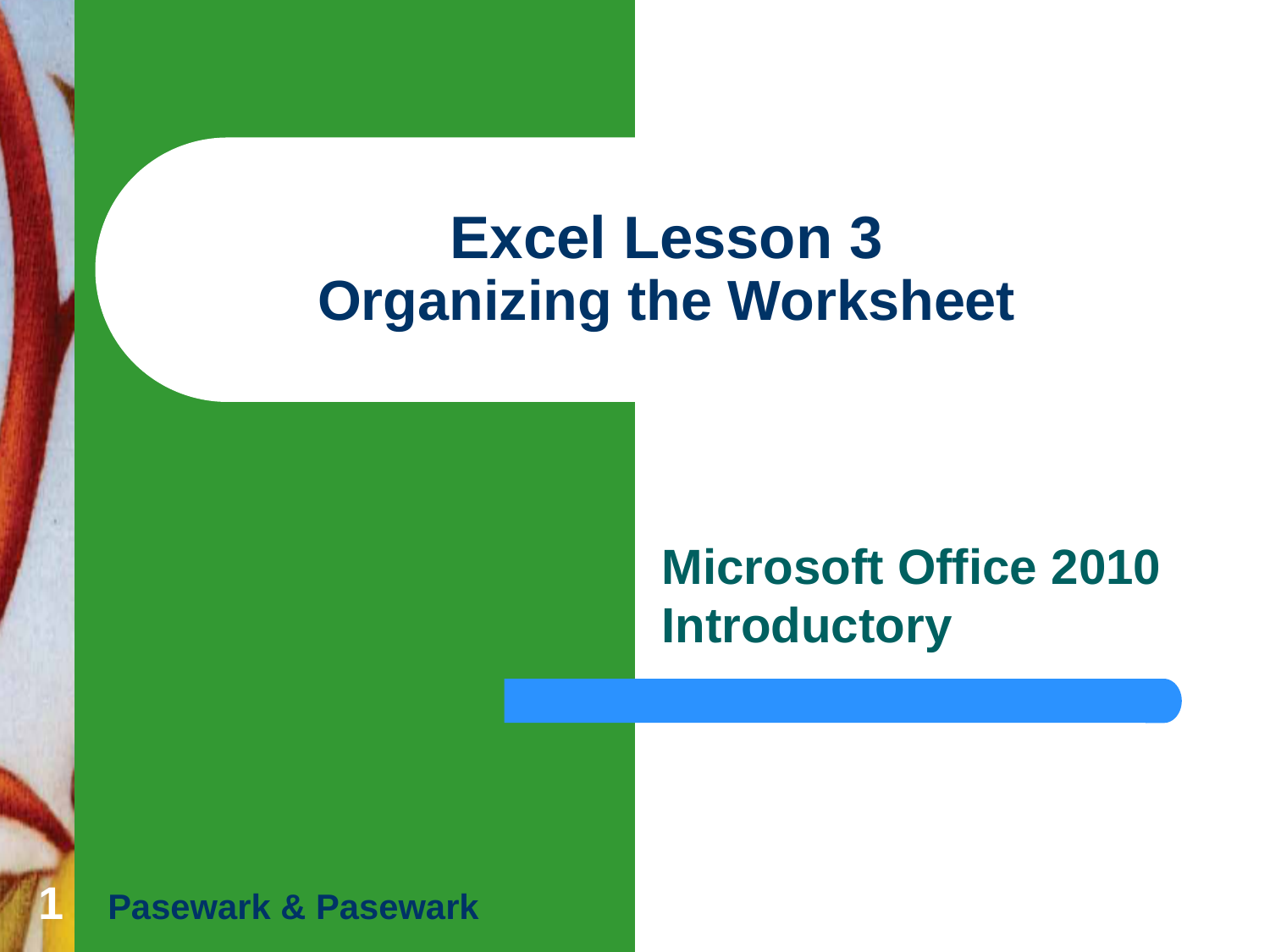

# Excel Lesson 3 Organizing the Worksheet
Microsoft Office 2010 Introductory
1

Pasewark & Pasewark